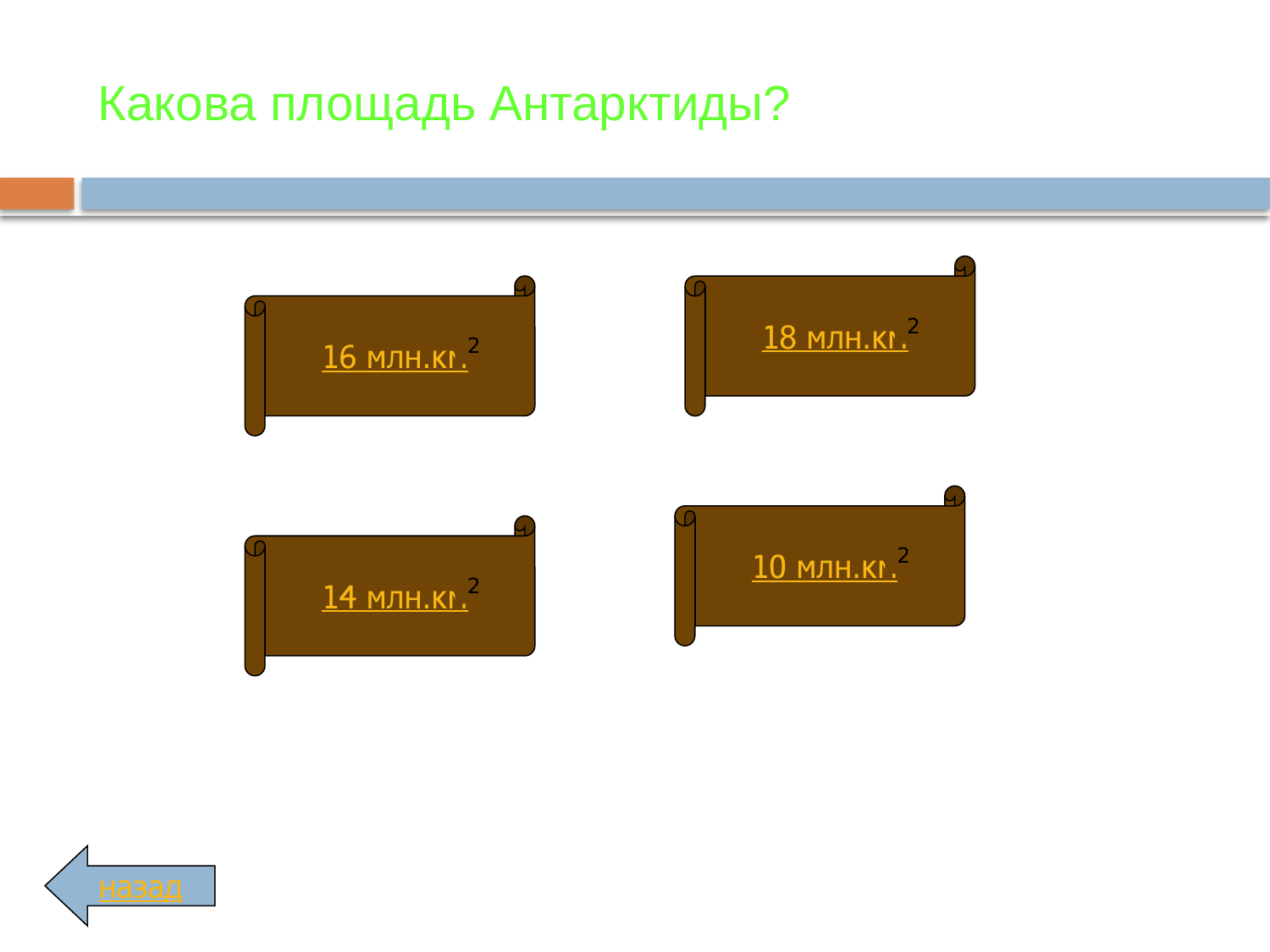

# Какова площадь Антарктиды?
18 млн.км
16 млн.км
2
2
10 млн.км
14 млн.км
2
2
назад